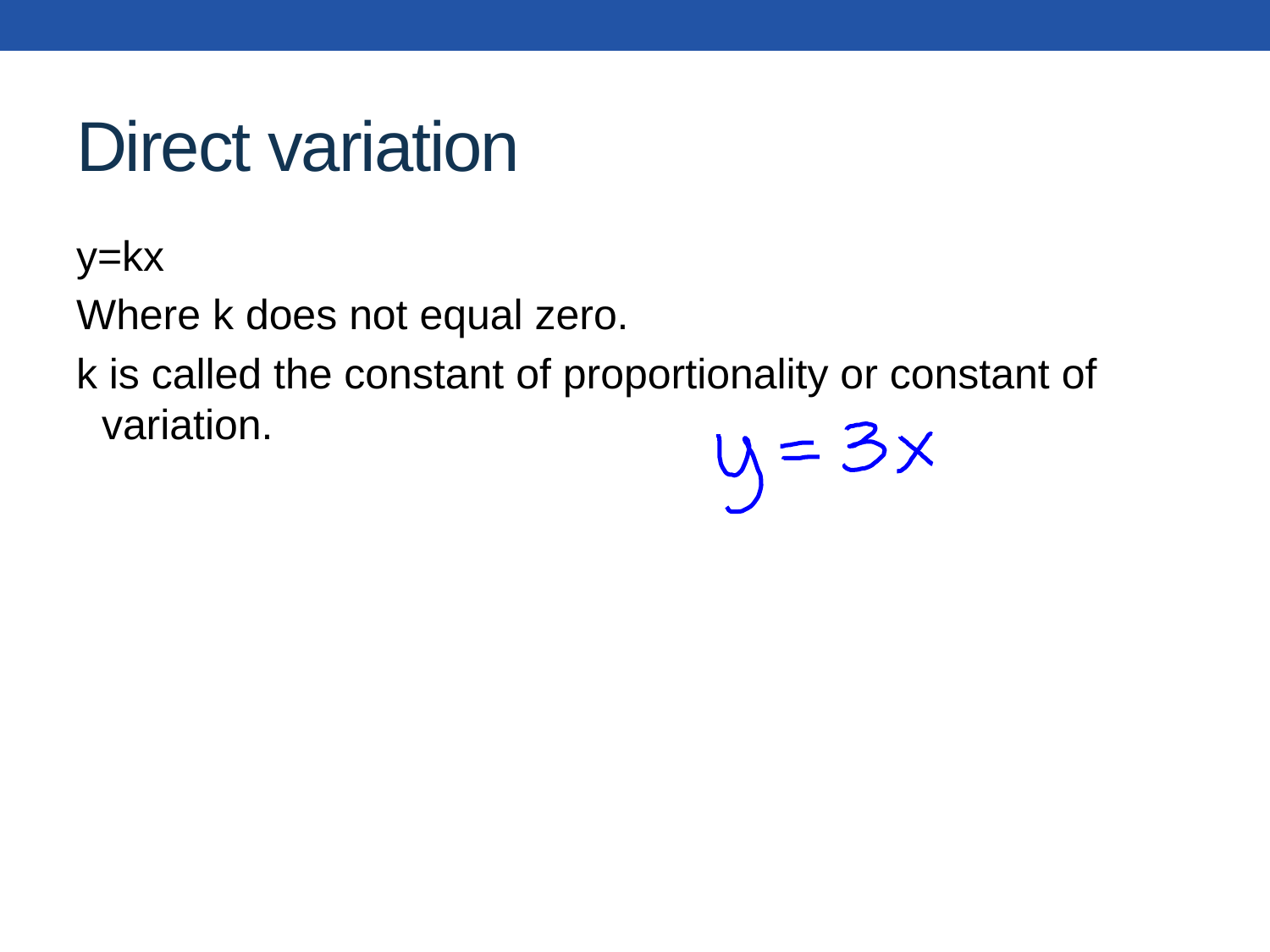

# Direct variation
y=kx
Where k does not equal zero.
k is called the constant of proportionality or constant of variation.